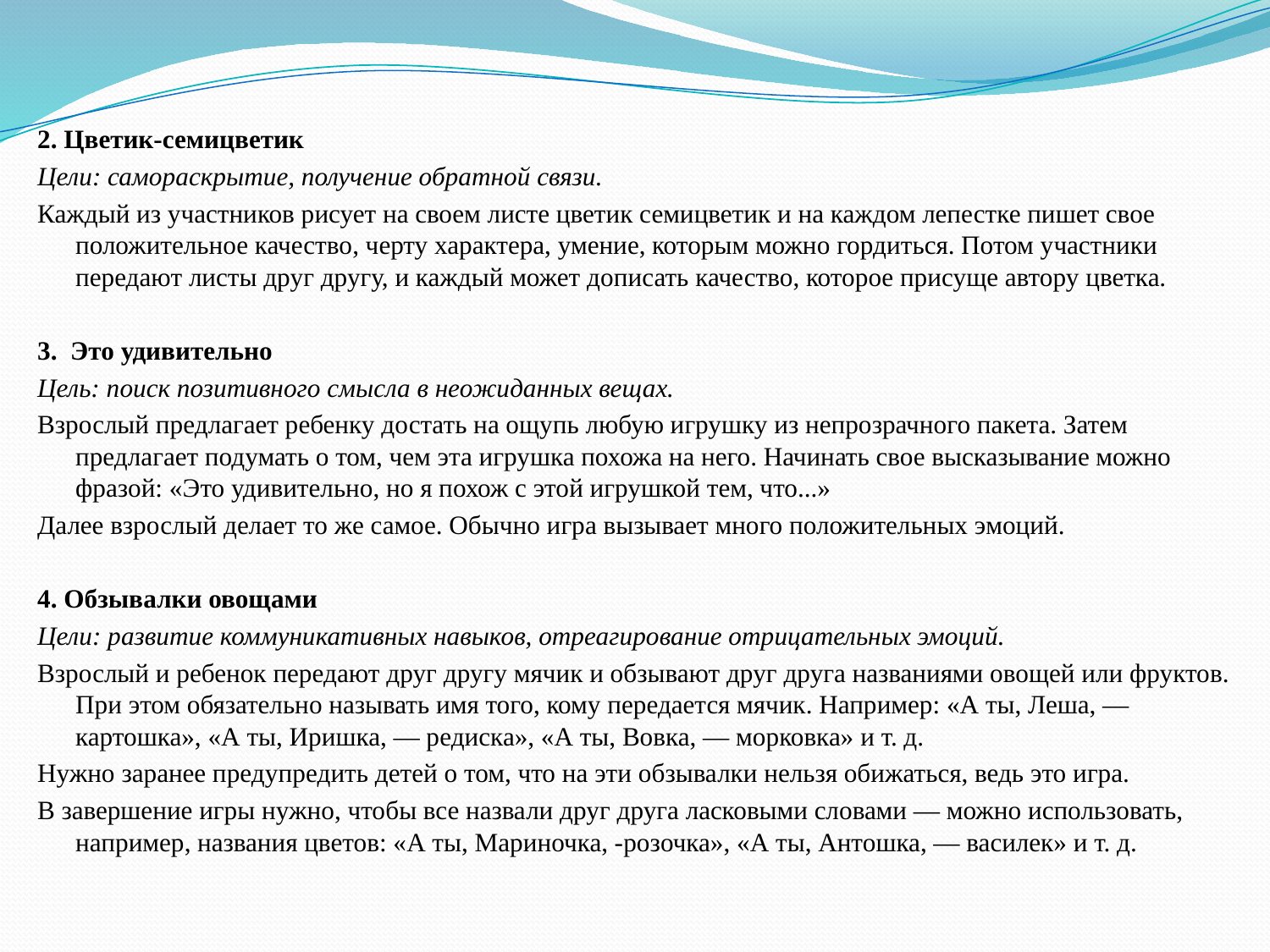

#
2. Цветик-семицветик
Цели: самораскрытие, получение обратной связи.
Каждый из участников рисует на своем листе цветик семицветик и на каждом лепестке пишет свое положительное качество, черту характера, умение, которым можно гордиться. Потом участники передают листы друг другу, и каждый может дописать качество, которое присуще автору цветка.

3.  Это удивительно
Цель: поиск позитивного смысла в неожиданных вещах.
Взрослый предлагает ребенку достать на ощупь любую игрушку из непрозрачного пакета. Затем предлагает подумать о том, чем эта игрушка похожа на него. Начинать свое высказывание можно фразой: «Это удивительно, но я похож с этой игрушкой тем, что...»
Далее взрослый делает то же самое. Обычно игра вызывает много положительных эмоций.

4. Обзывалки овощами
Цели: развитие коммуникативных навыков, отреагирование отрицательных эмоций.
Взрослый и ребенок передают друг другу мячик и обзывают друг друга названиями овощей или фруктов. При этом обязательно называть имя того, кому передается мячик. Например: «А ты, Леша, — картошка», «А ты, Иришка, — редиска», «А ты, Вовка, — морковка» и т. д.
Нужно заранее предупредить детей о том, что на эти обзывалки нельзя обижаться, ведь это игра.
В завершение игры нужно, чтобы все назвали друг друга ласковыми словами — можно использовать, например, названия цветов: «А ты, Мариночка, -розочка», «А ты, Антошка, — василек» и т. д.